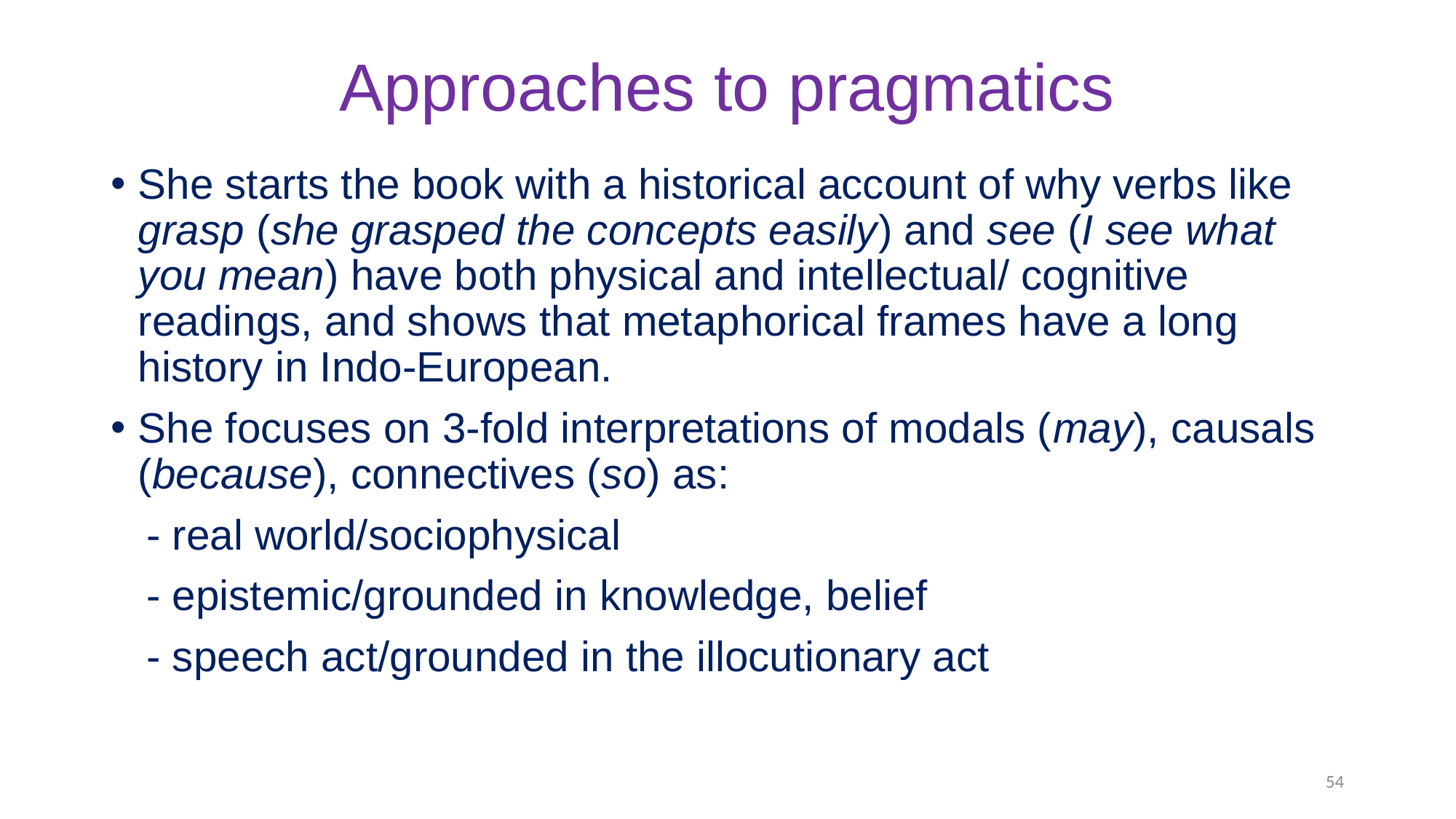

# Approaches to pragmatics
She starts the book with a historical account of why verbs like grasp (she grasped the concepts easily) and see (I see what you mean) have both physical and intellectual/ cognitive readings, and shows that metaphorical frames have a long history in Indo-European.
She focuses on 3-fold interpretations of modals (may), causals (because), connectives (so) as:
   - real world/sociophysical
   - epistemic/grounded in knowledge, belief
   - speech act/grounded in the illocutionary act
54